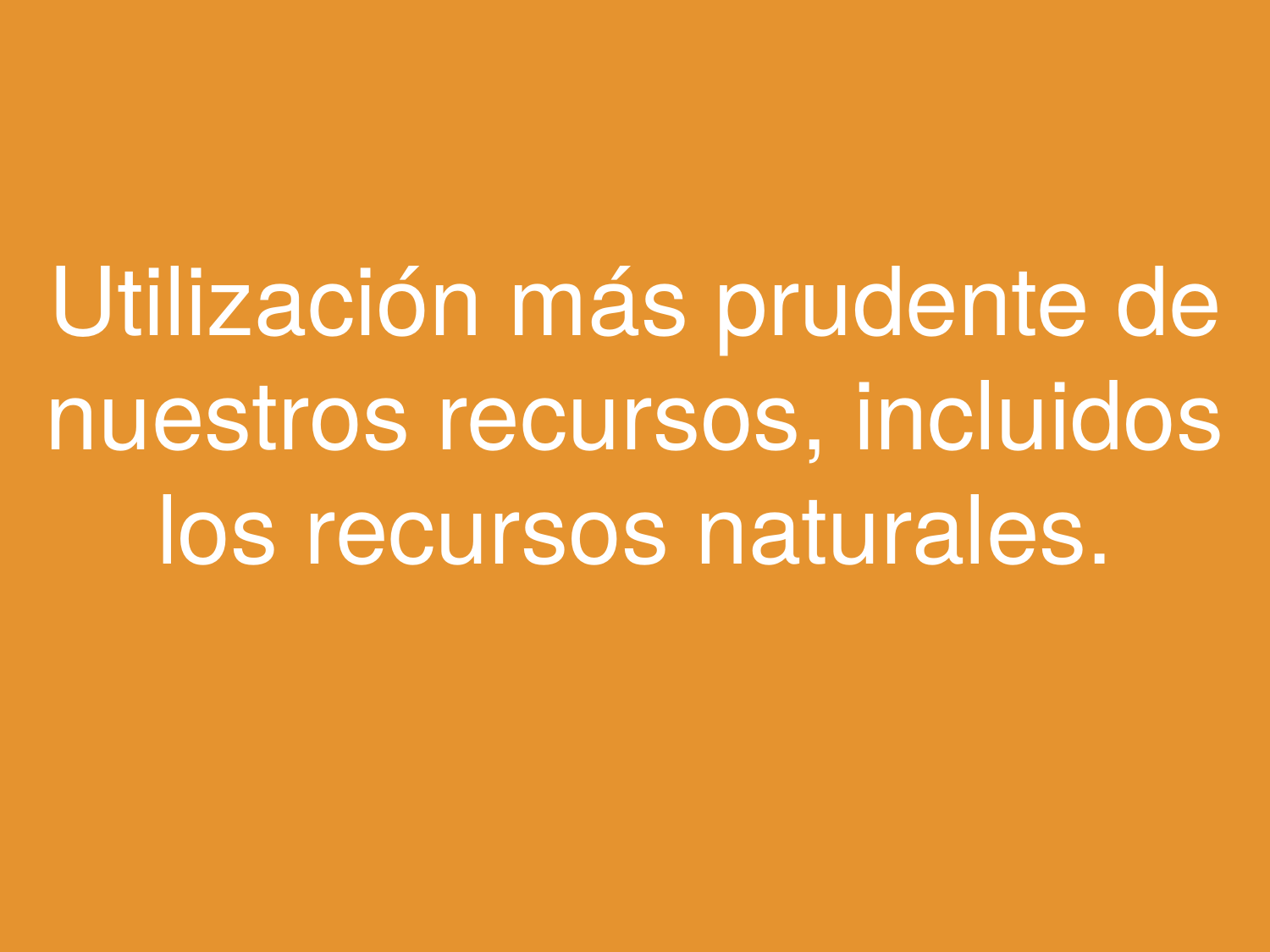

Utilización más prudente de nuestros recursos, incluidos los recursos naturales.